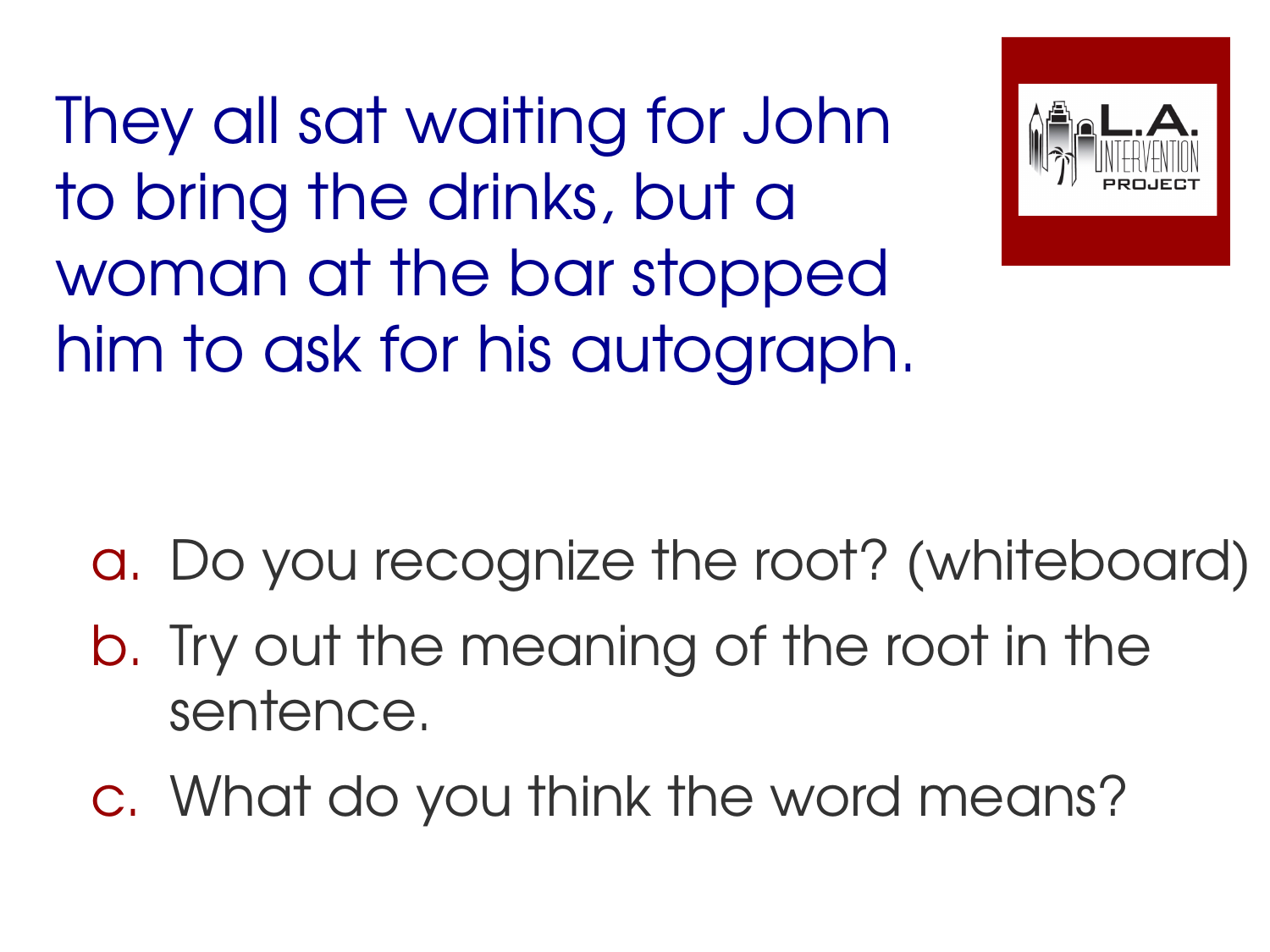

# They all sat waiting for John to bring the drinks, but a woman at the bar stopped him to ask for his autograph.

Do you recognize the root? (whiteboard)
Try out the meaning of the root in the sentence.
What do you think the word means?